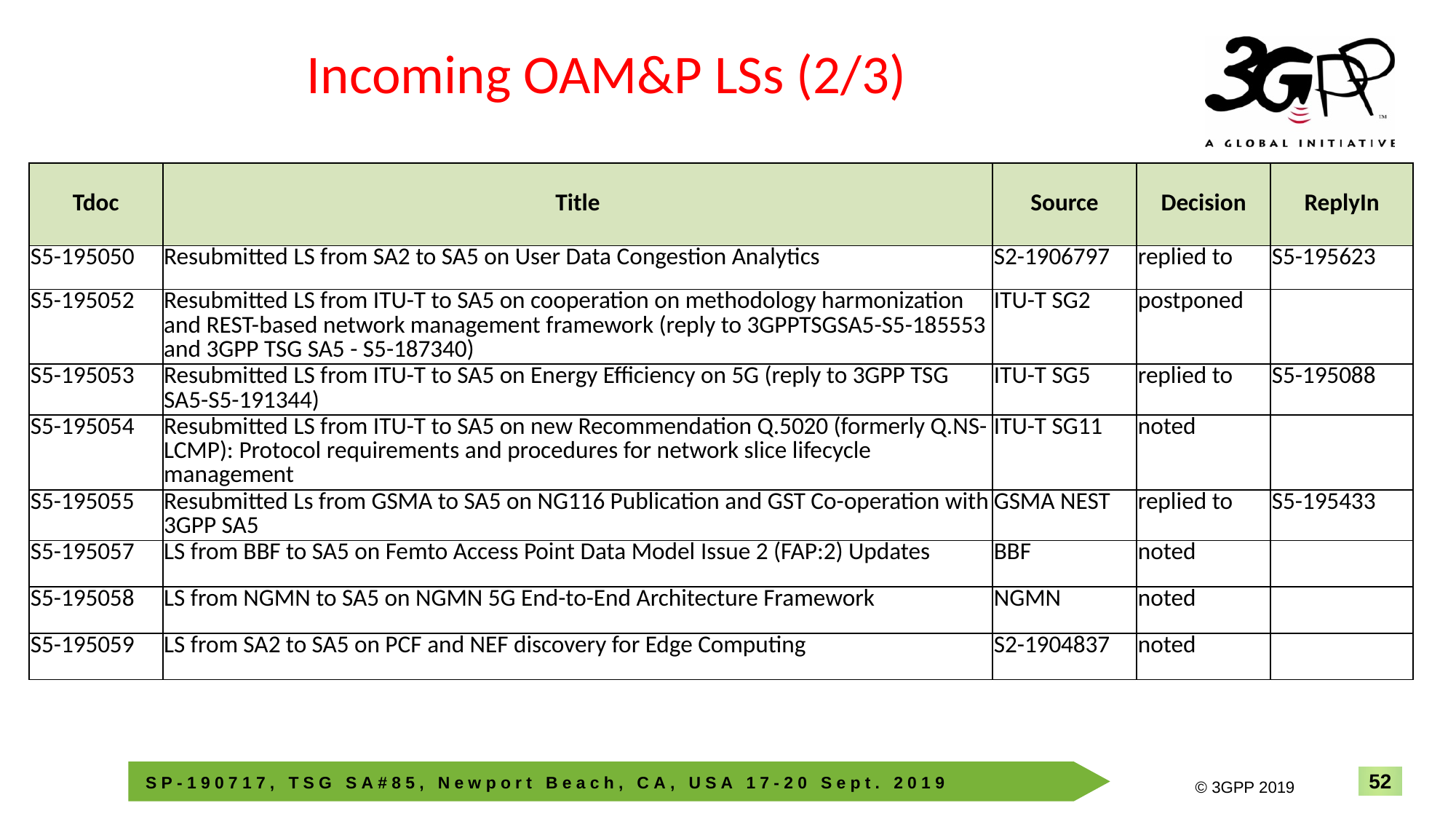

# Incoming OAM&P LSs (2/3)
| Tdoc | Title | Source | Decision | ReplyIn |
| --- | --- | --- | --- | --- |
| S5-195050 | Resubmitted LS from SA2 to SA5 on User Data Congestion Analytics | S2-1906797 | replied to | S5-195623 |
| S5-195052 | Resubmitted LS from ITU-T to SA5 on cooperation on methodology harmonization and REST-based network management framework (reply to 3GPPTSGSA5-S5-185553 and 3GPP TSG SA5 - S5-187340) | ITU-T SG2 | postponed |  |
| S5-195053 | Resubmitted LS from ITU-T to SA5 on Energy Efficiency on 5G (reply to 3GPP TSG SA5-S5-191344) | ITU-T SG5 | replied to | S5-195088 |
| S5-195054 | Resubmitted LS from ITU-T to SA5 on new Recommendation Q.5020 (formerly Q.NS-LCMP): Protocol requirements and procedures for network slice lifecycle management | ITU-T SG11 | noted |  |
| S5-195055 | Resubmitted Ls from GSMA to SA5 on NG116 Publication and GST Co-operation with 3GPP SA5 | GSMA NEST | replied to | S5-195433 |
| S5-195057 | LS from BBF to SA5 on Femto Access Point Data Model Issue 2 (FAP:2) Updates | BBF | noted |  |
| S5-195058 | LS from NGMN to SA5 on NGMN 5G End-to-End Architecture Framework | NGMN | noted |  |
| S5-195059 | LS from SA2 to SA5 on PCF and NEF discovery for Edge Computing | S2-1904837 | noted |  |